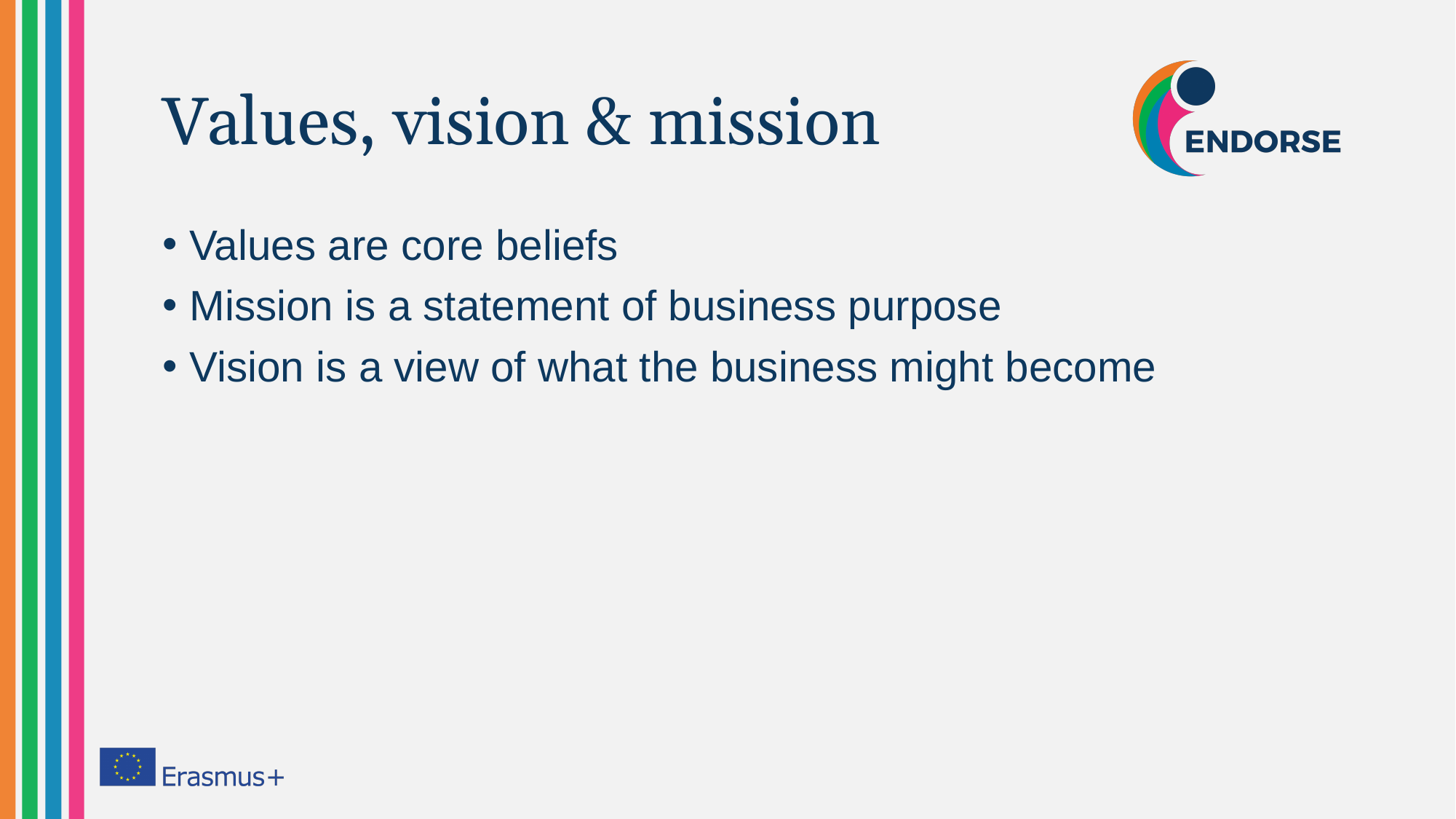

# Values, vision & mission
Values are core beliefs
Mission is a statement of business purpose
Vision is a view of what the business might become